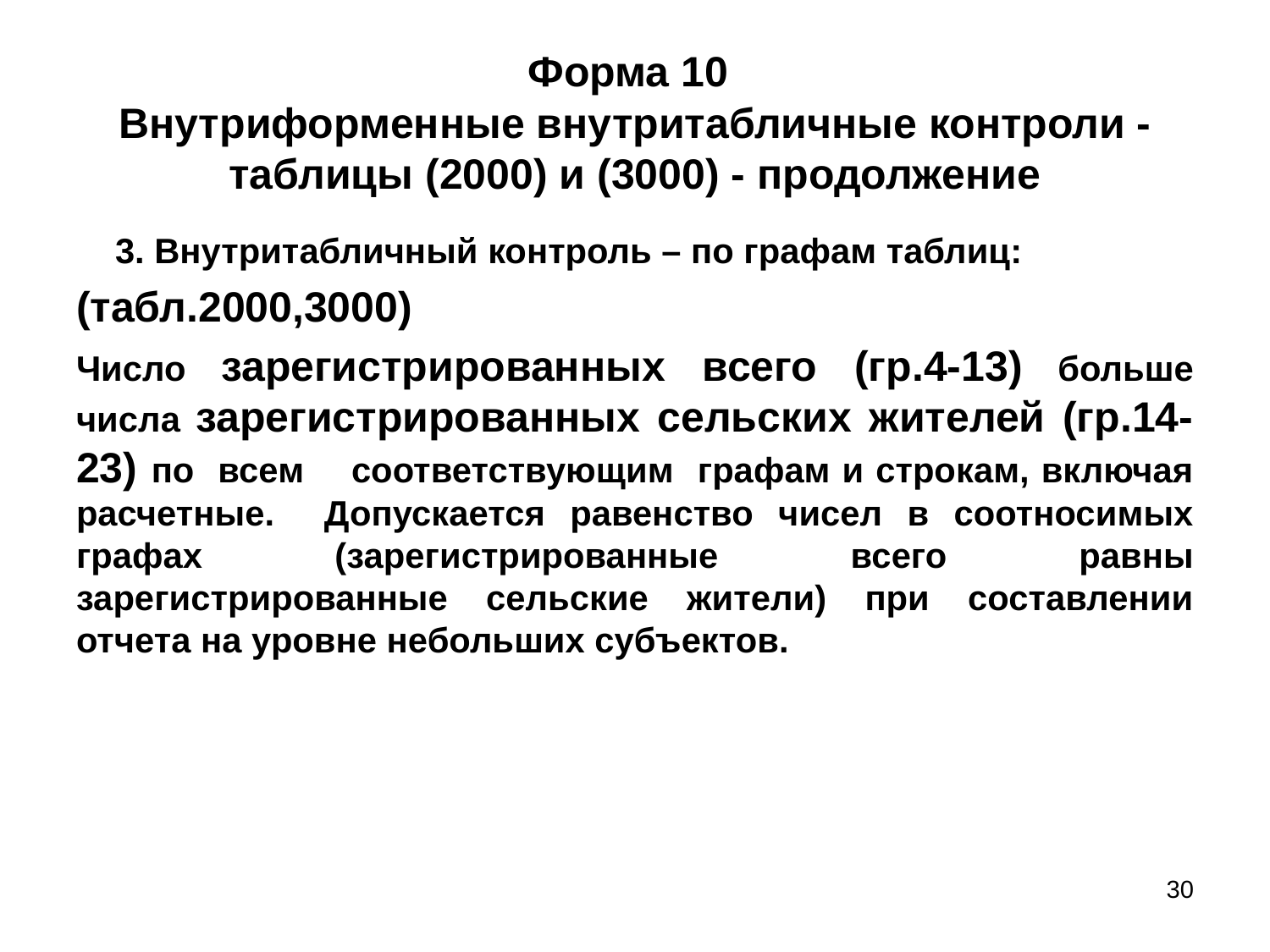

Форма 10
Внутриформенные внутритабличные контроли -таблицы (2000) и (3000) - продолжение
    3. Внутритабличный контроль – по графам таблиц:
(табл.2000,3000)
Число зарегистрированных всего (гр.4-13) больше числа зарегистрированных сельских жителей (гр.14-23) по  всем    соответствующим  графам и строкам, включая расчетные.  Допускается равенство чисел в соотносимых графах (зарегистрированные всего равны зарегистрированные сельские жители) при составлении отчета на уровне небольших субъектов.
30